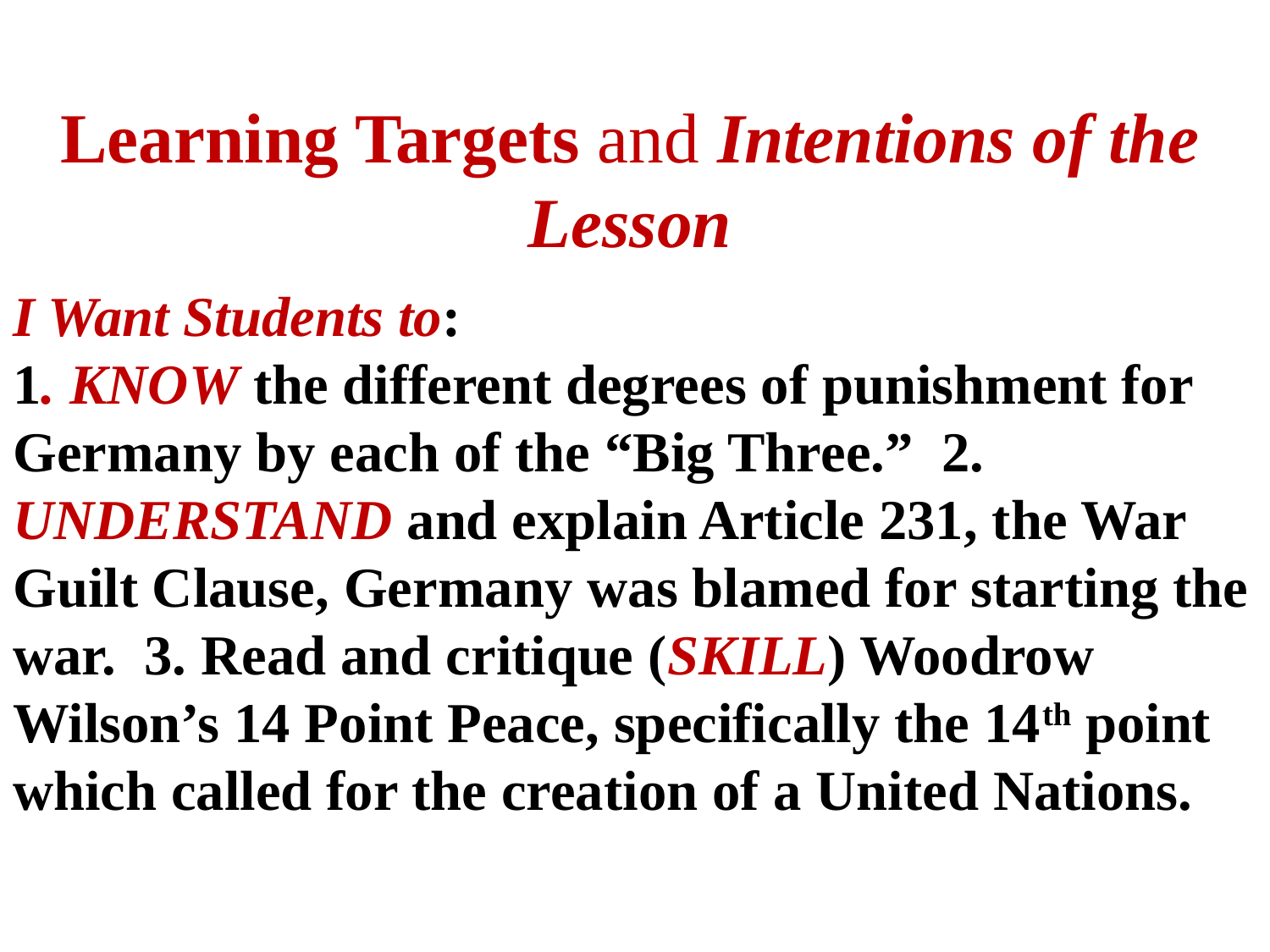

Learning Targets and Intentions of the Lesson
I Want Students to:
1. KNOW the different degrees of punishment for Germany by each of the “Big Three.”  2. UNDERSTAND and explain Article 231, the War Guilt Clause, Germany was blamed for starting the war.  3. Read and critique (SKILL) Woodrow Wilson’s 14 Point Peace, specifically the 14th point which called for the creation of a United Nations.